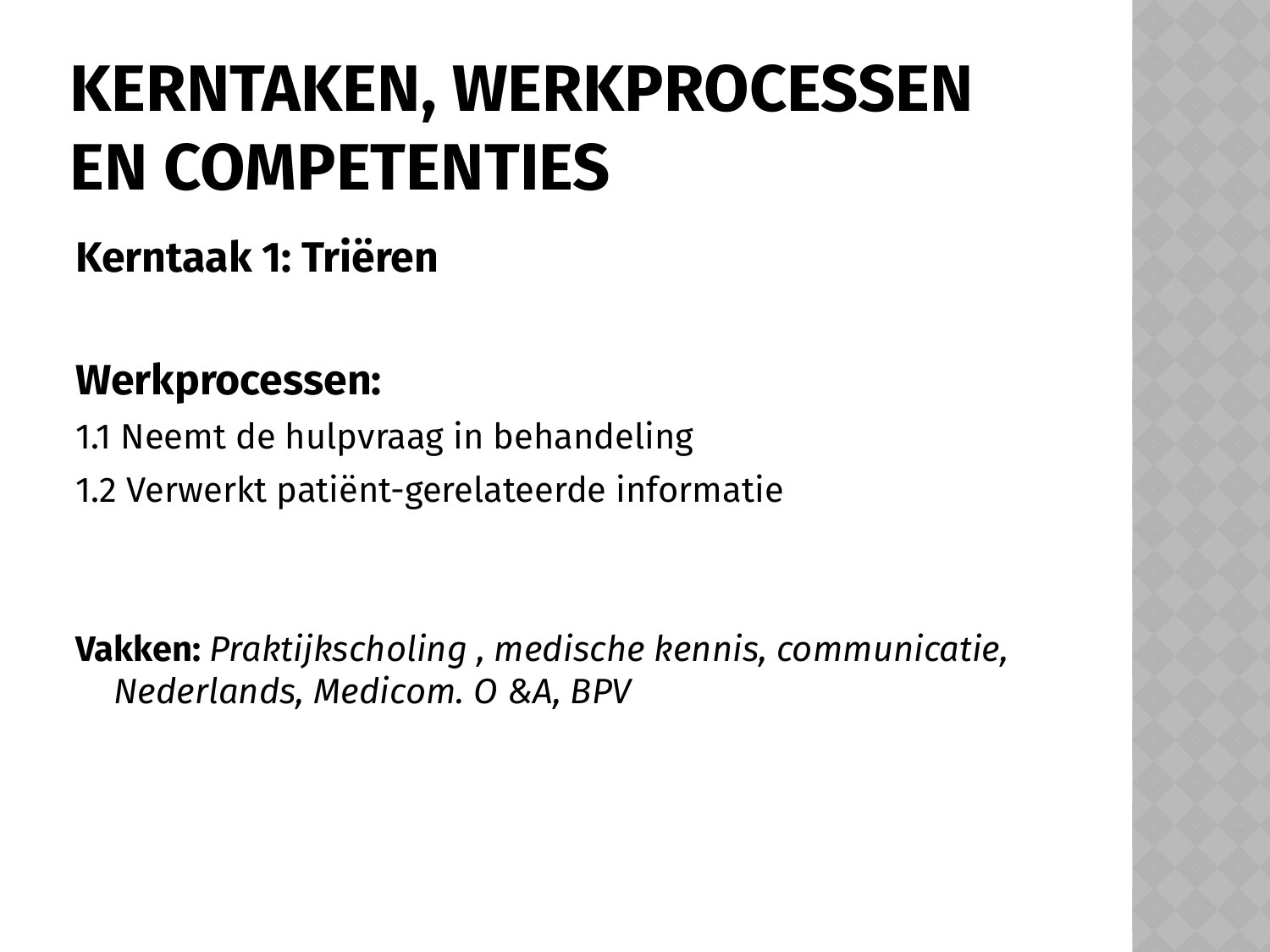

# Kerntaken, werkprocessen en competenties
Kerntaak 1: Triëren

Werkprocessen:
1.1 Neemt de hulpvraag in behandeling
1.2 Verwerkt patiënt-gerelateerde informatie

Vakken: Praktijkscholing , medische kennis, communicatie, Nederlands, Medicom. O &A, BPV